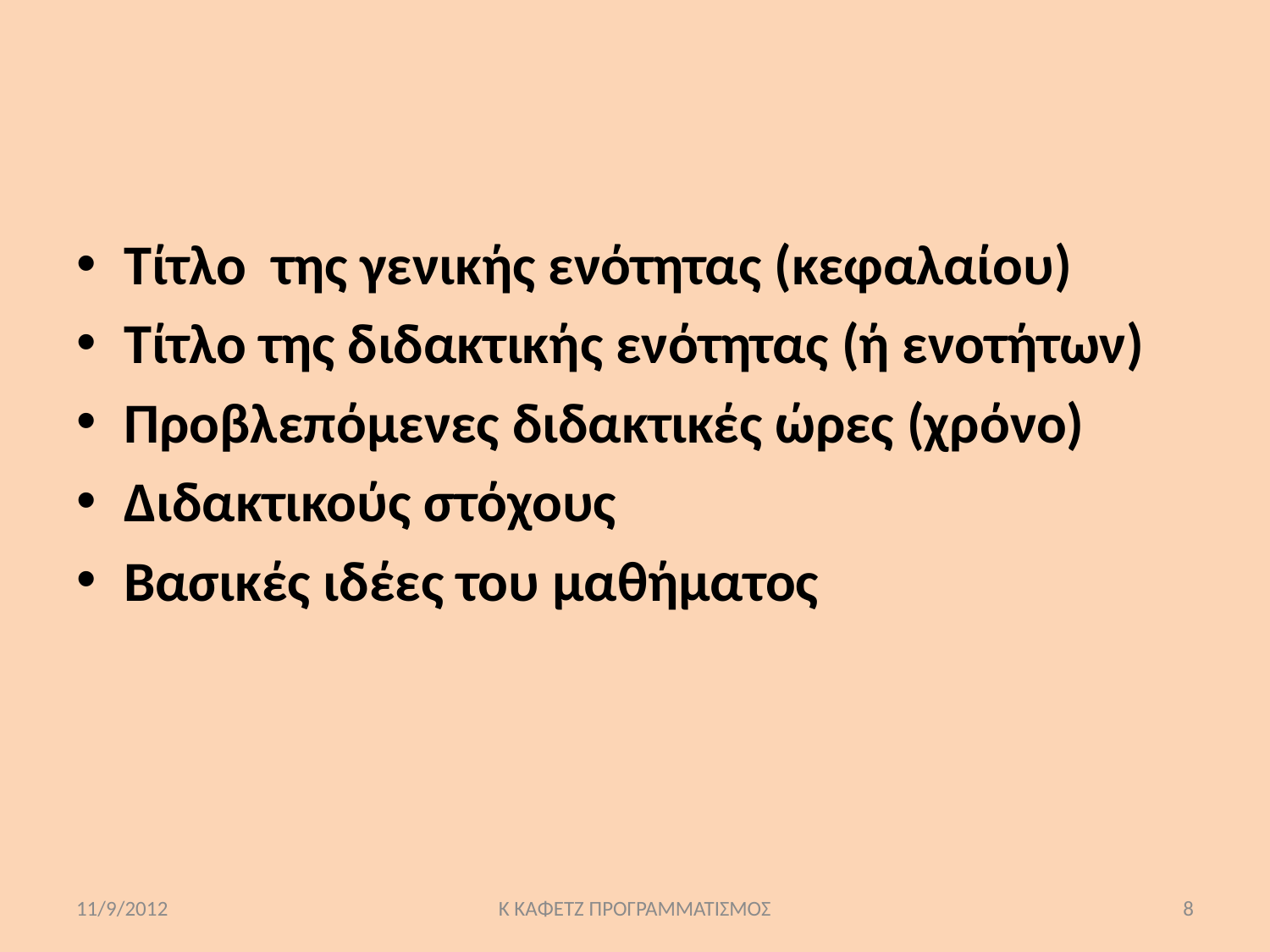

#
Τίτλο  της γενικής ενότητας (κεφαλαίου)
Τίτλο της διδακτικής ενότητας (ή ενοτήτων)
Προβλεπόμενες διδακτικές ώρες (χρόνο)
Διδακτικούς στόχους
Βασικές ιδέες του μαθήματος
11/9/2012
Κ ΚΑΦΕΤΖ ΠΡΟΓΡΑΜΜΑΤΙΣΜΟΣ
8